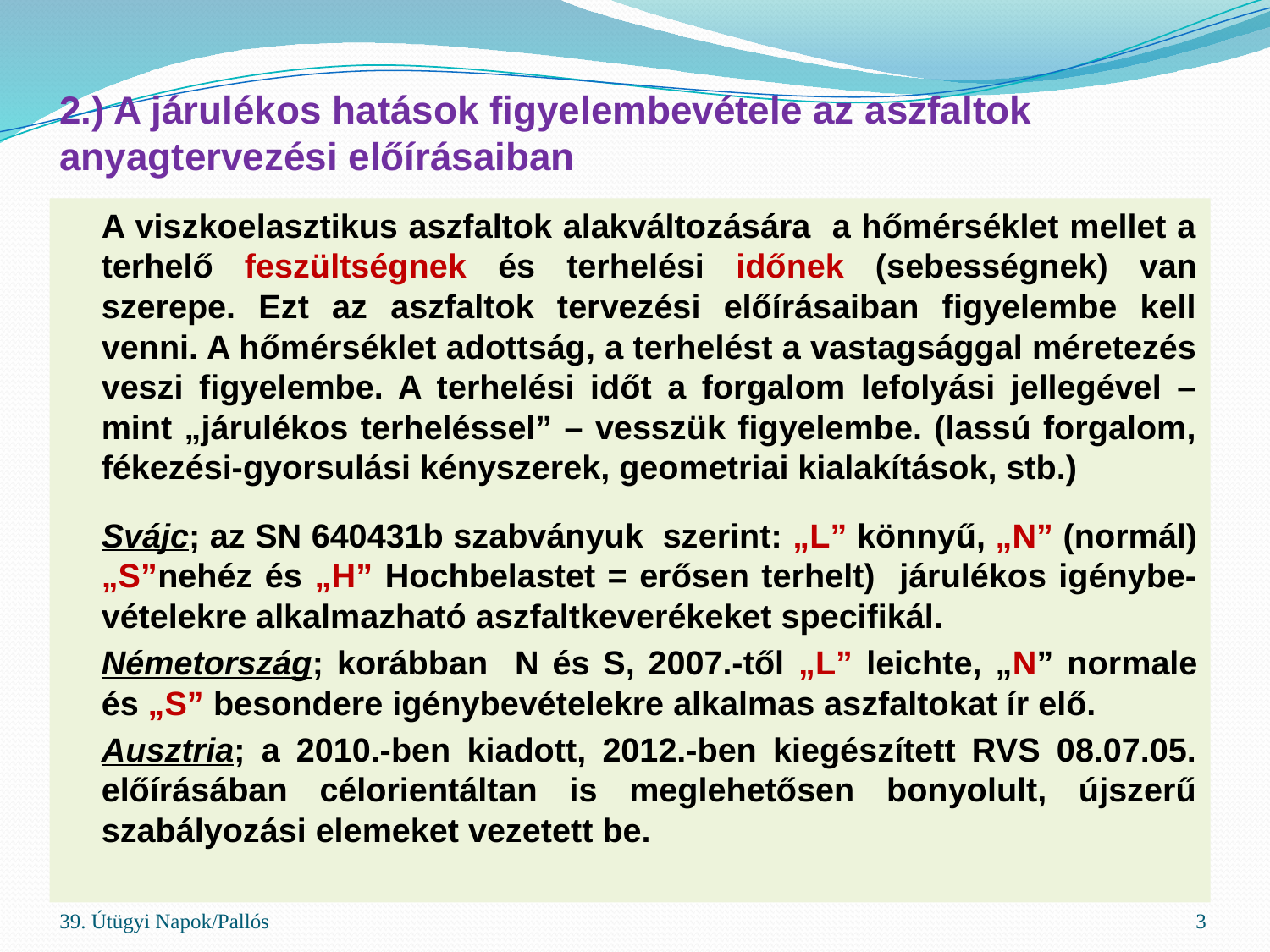

# 2.) A járulékos hatások figyelembevétele az aszfaltok   anyagtervezési előírásaiban
	A viszkoelasztikus aszfaltok alakváltozására  a hőmérséklet mellet a terhelő feszültségnek és terhelési időnek (sebességnek) van szerepe. Ezt az aszfaltok tervezési előírásaiban figyelembe kell venni. A hőmérséklet adottság, a terhelést a vastagsággal méretezés veszi figyelembe. A terhelési időt a forgalom lefolyási jellegével – mint „járulékos terheléssel” – vesszük figyelembe. (lassú forgalom, fékezési-gyorsulási kényszerek, geometriai kialakítások, stb.)

	Svájc; az SN 640431b szabványuk  szerint: „L” könnyű, „N” (normál) „S”nehéz és „H” Hochbelastet = erősen terhelt)  járulékos igénybe-vételekre alkalmazható aszfaltkeverékeket specifikál.
	Németország; korábban  N és S, 2007.-től „L” leichte, „N” normale és „S” besondere igénybevételekre alkalmas aszfaltokat ír elő.
	Ausztria; a 2010.-ben kiadott, 2012.-ben kiegészített RVS 08.07.05. előírásában célorientáltan is meglehetősen bonyolult, újszerű szabályozási elemeket vezetett be.

39. Útügyi Napok/Pallós
3